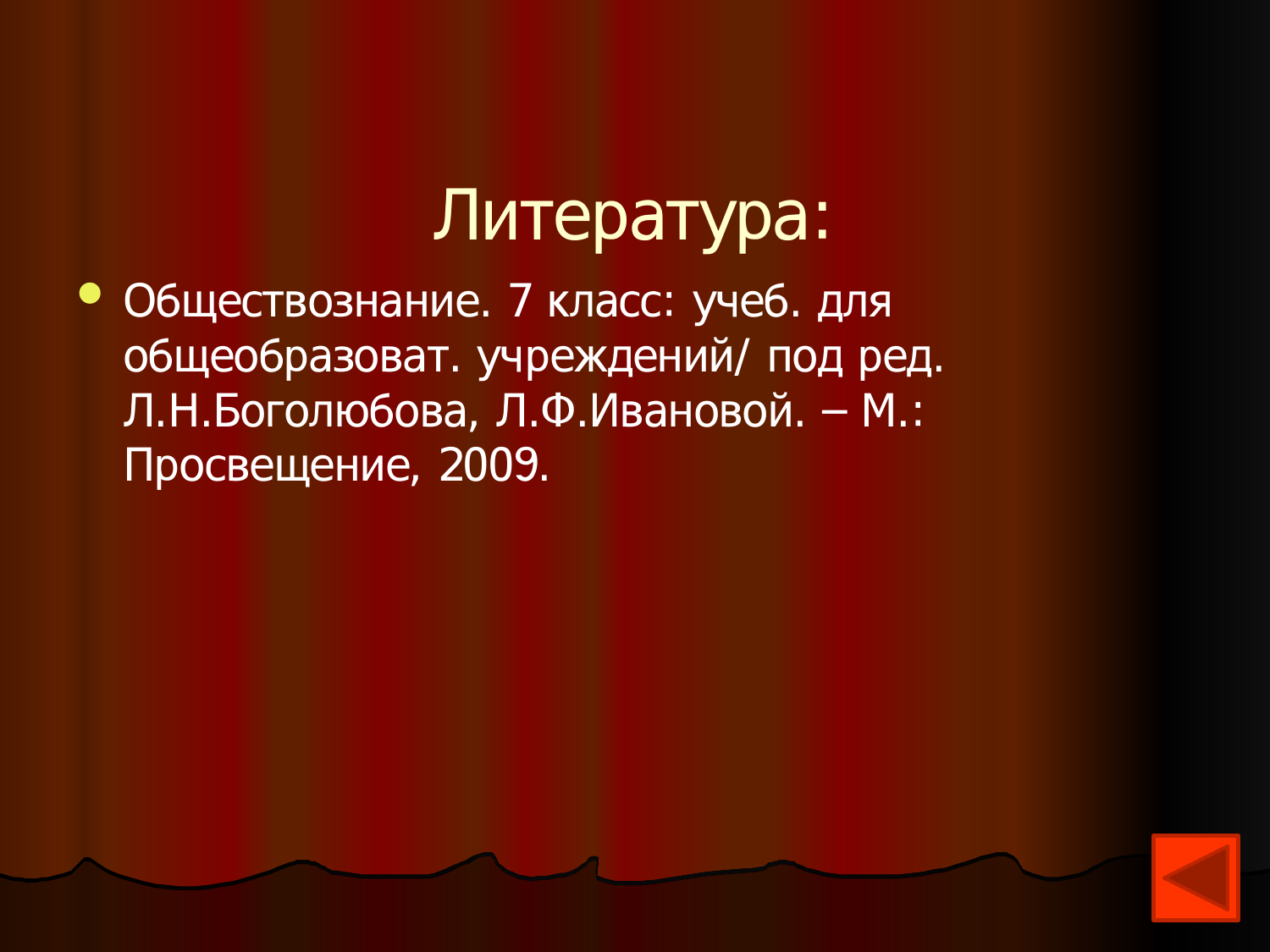

Литература:
Обществознание. 7 класс: учеб. для общеобразоват. учреждений/ под ред.  Л.Н.Боголюбова, Л.Ф.Ивановой. – М.: Просвещение, 2009.